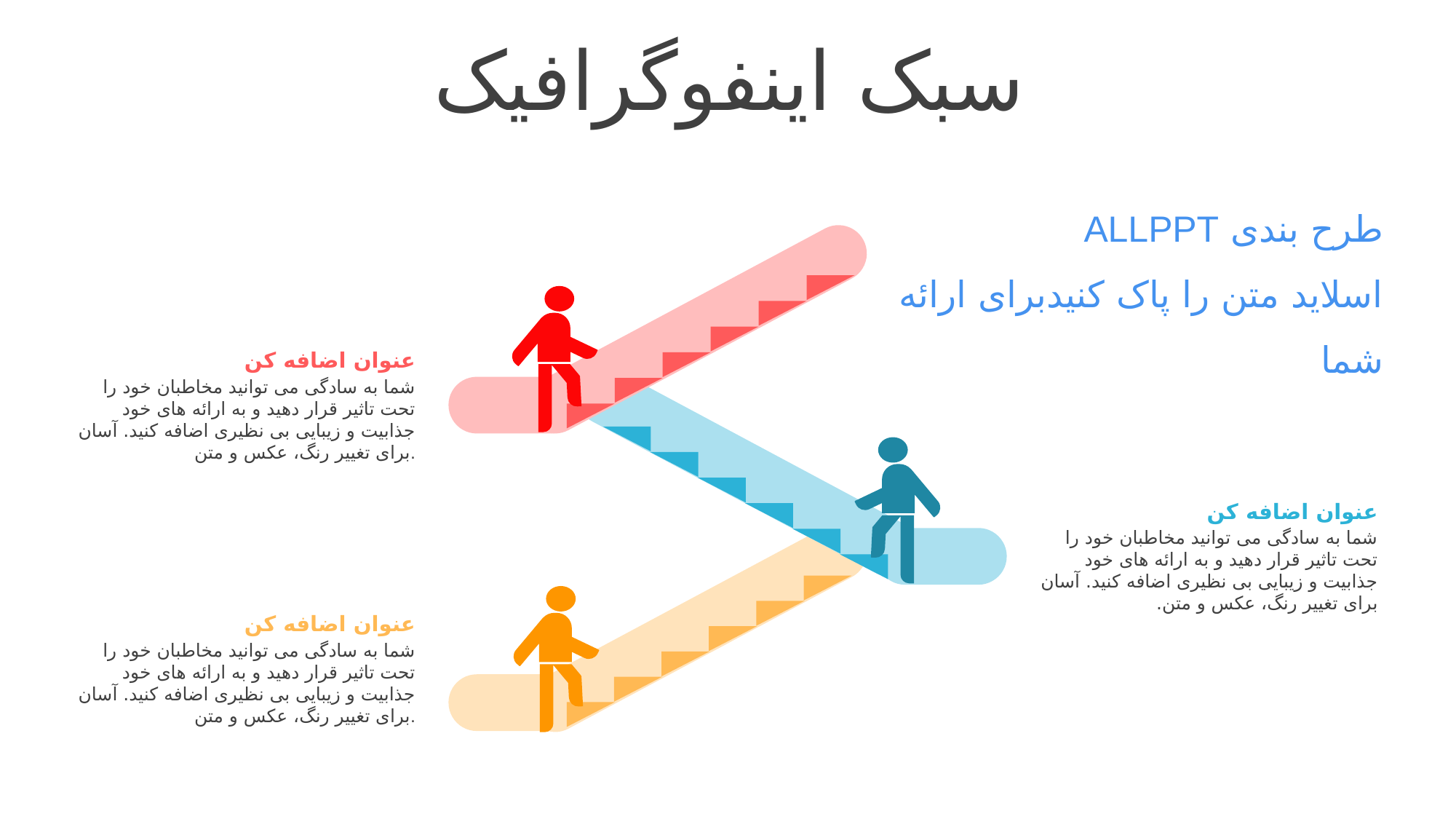

سبک اینفوگرافیک
طرح بندی ALLPPT
اسلاید متن را پاک کنیدبرای ارائه شما

عنوان اضافه کن
شما به سادگی می توانید مخاطبان خود را تحت تاثیر قرار دهید و به ارائه های خود جذابیت و زیبایی بی نظیری اضافه کنید. آسان برای تغییر رنگ، عکس و متن.

عنوان اضافه کن
شما به سادگی می توانید مخاطبان خود را تحت تاثیر قرار دهید و به ارائه های خود جذابیت و زیبایی بی نظیری اضافه کنید. آسان برای تغییر رنگ، عکس و متن.

عنوان اضافه کن
شما به سادگی می توانید مخاطبان خود را تحت تاثیر قرار دهید و به ارائه های خود جذابیت و زیبایی بی نظیری اضافه کنید. آسان برای تغییر رنگ، عکس و متن.